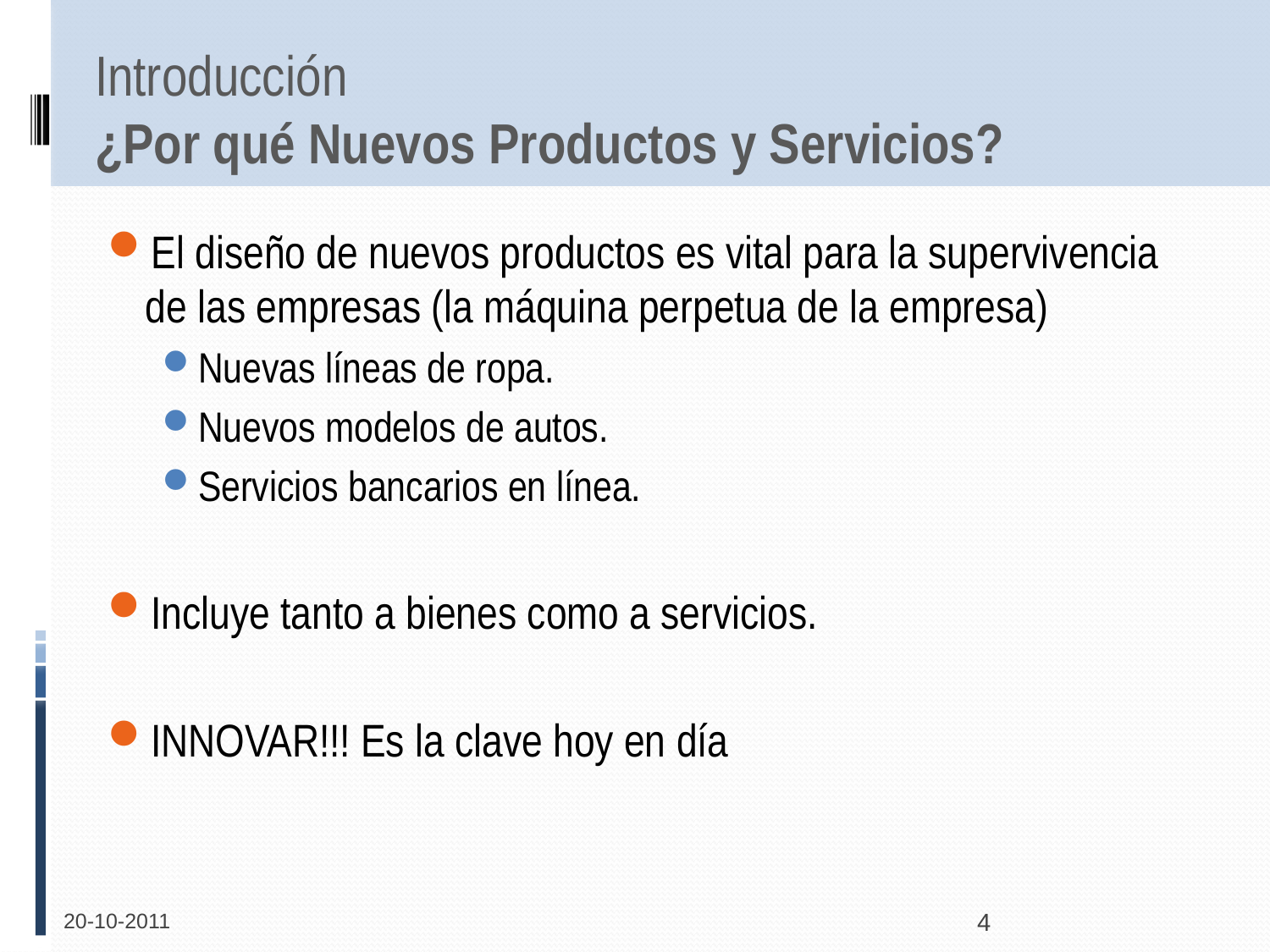

# Introducción ¿Por qué Nuevos Productos y Servicios?
El diseño de nuevos productos es vital para la supervivencia de las empresas (la máquina perpetua de la empresa)
Nuevas líneas de ropa.
Nuevos modelos de autos.
Servicios bancarios en línea.

Incluye tanto a bienes como a servicios.

INNOVAR!!! Es la clave hoy en día

20-10-2011
4